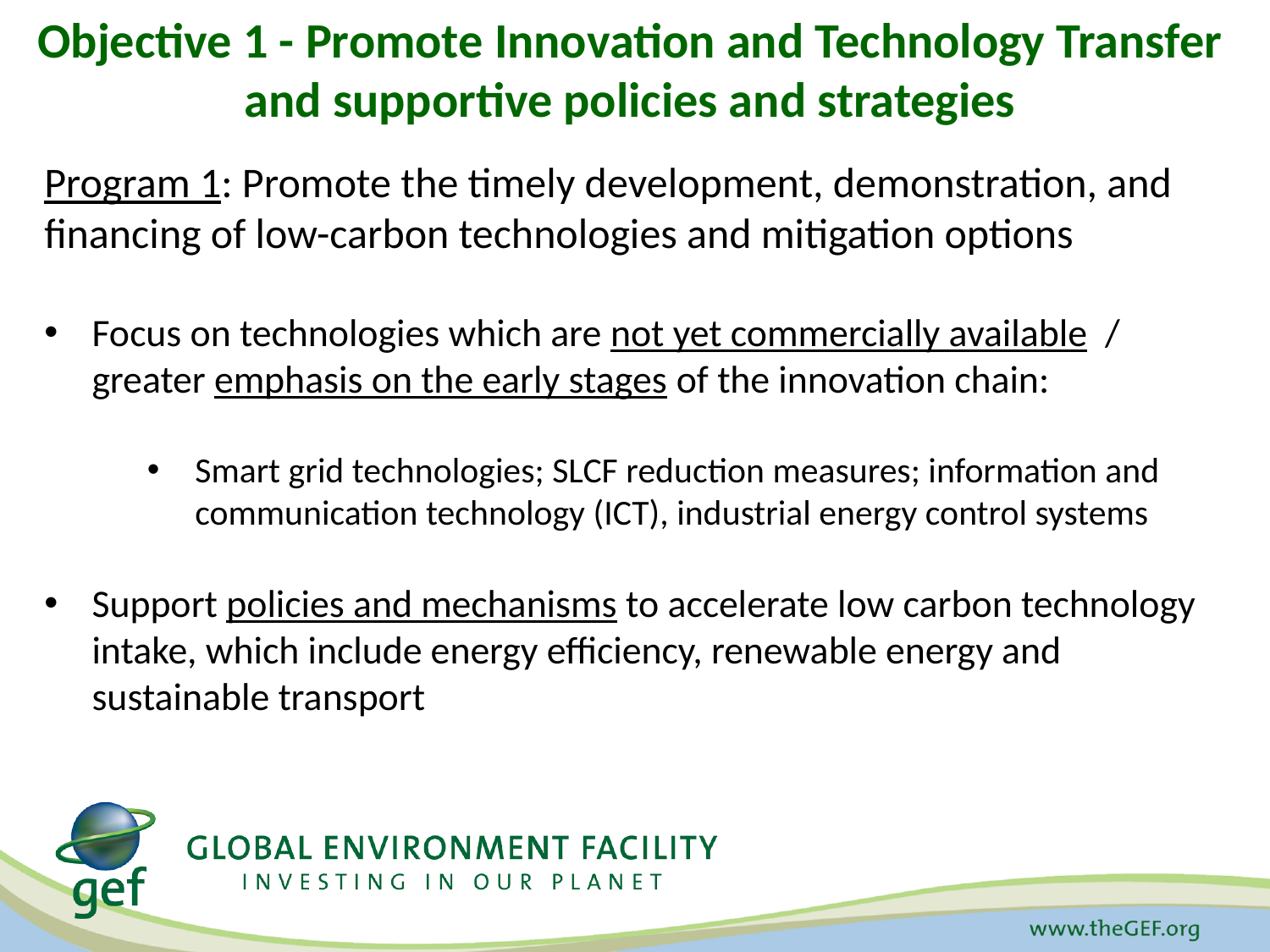

# Objective 1 - Promote Innovation and Technology Transfer and supportive policies and strategies
Program 1: Promote the timely development, demonstration, and financing of low-carbon technologies and mitigation options

Focus on technologies which are not yet commercially available  / greater emphasis on the early stages of the innovation chain:

Smart grid technologies; SLCF reduction measures; information and communication technology (ICT), industrial energy control systems

Support policies and mechanisms to accelerate low carbon technology intake, which include energy efficiency, renewable energy and sustainable transport